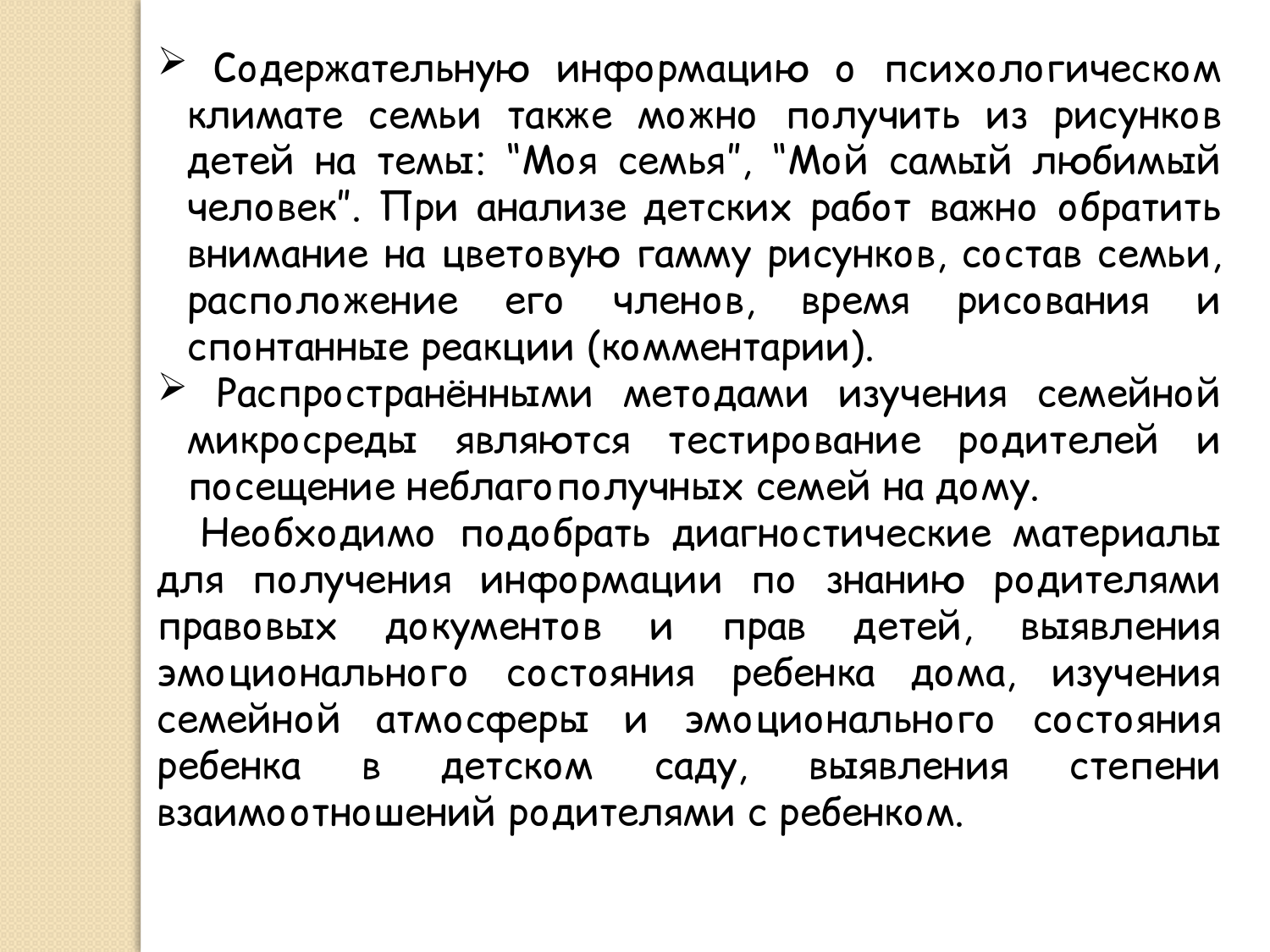

Содержательную информацию о психологическом климате семьи также можно получить из рисунков детей на темы: “Моя семья”, “Мой самый любимый человек”. При анализе детских работ важно обратить внимание на цветовую гамму рисунков, состав семьи, расположение его членов, время рисования и спонтанные реакции (комментарии).
 Распространёнными методами изучения семейной микросреды являются тестирование родителей и посещение неблагополучных семей на дому.
  Необходимо подобрать диагностические материалы для получения информации по знанию родителями правовых документов и прав детей, выявления эмоционального состояния ребенка дома, изучения семейной атмосферы и эмоционального состояния ребенка в детском саду, выявления степени взаимоотношений родителями с ребенком.